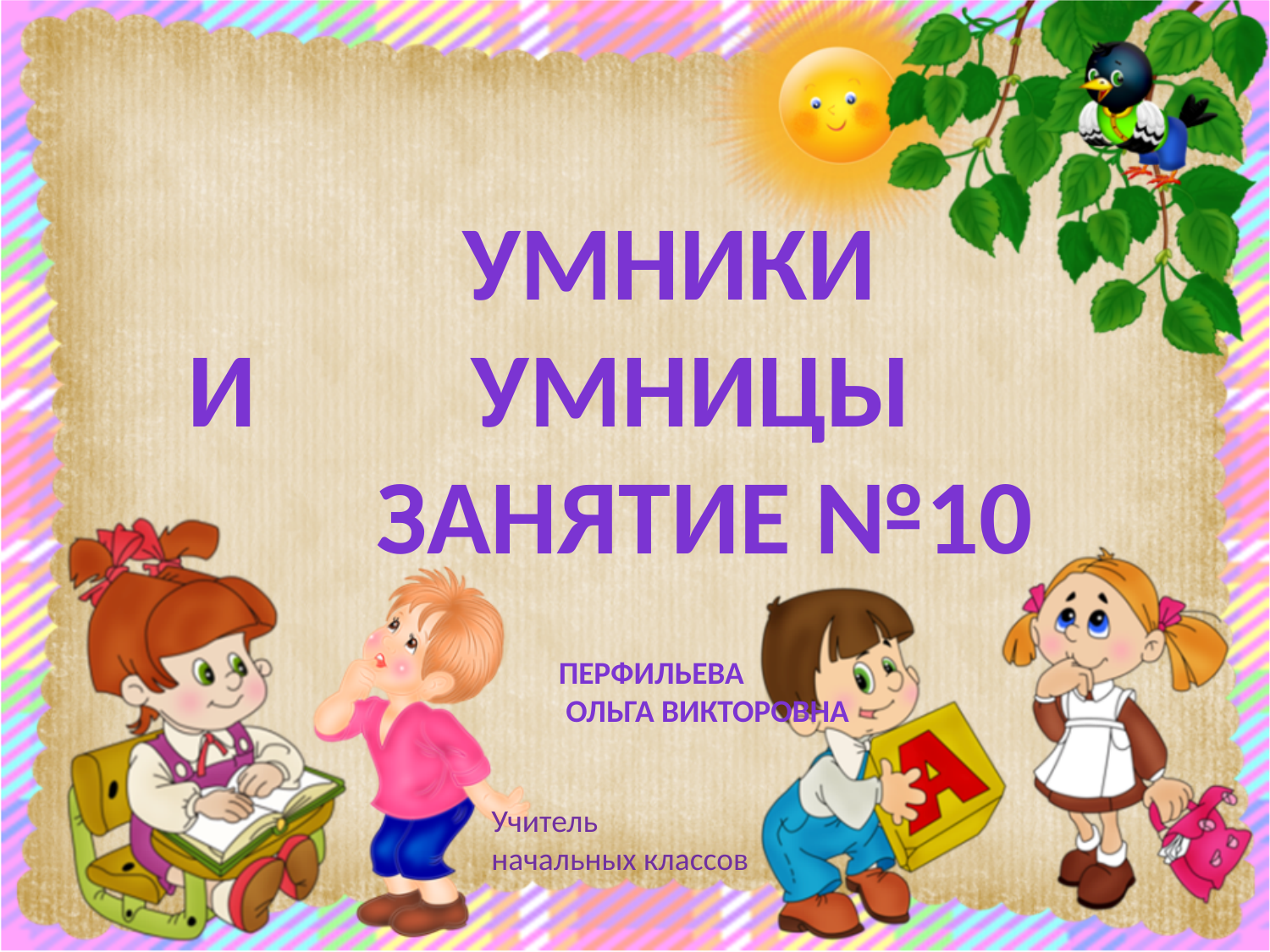

# умники и         умницы занятие №10
Перфильева
 Ольга Викторовна
Учитель
начальных классов